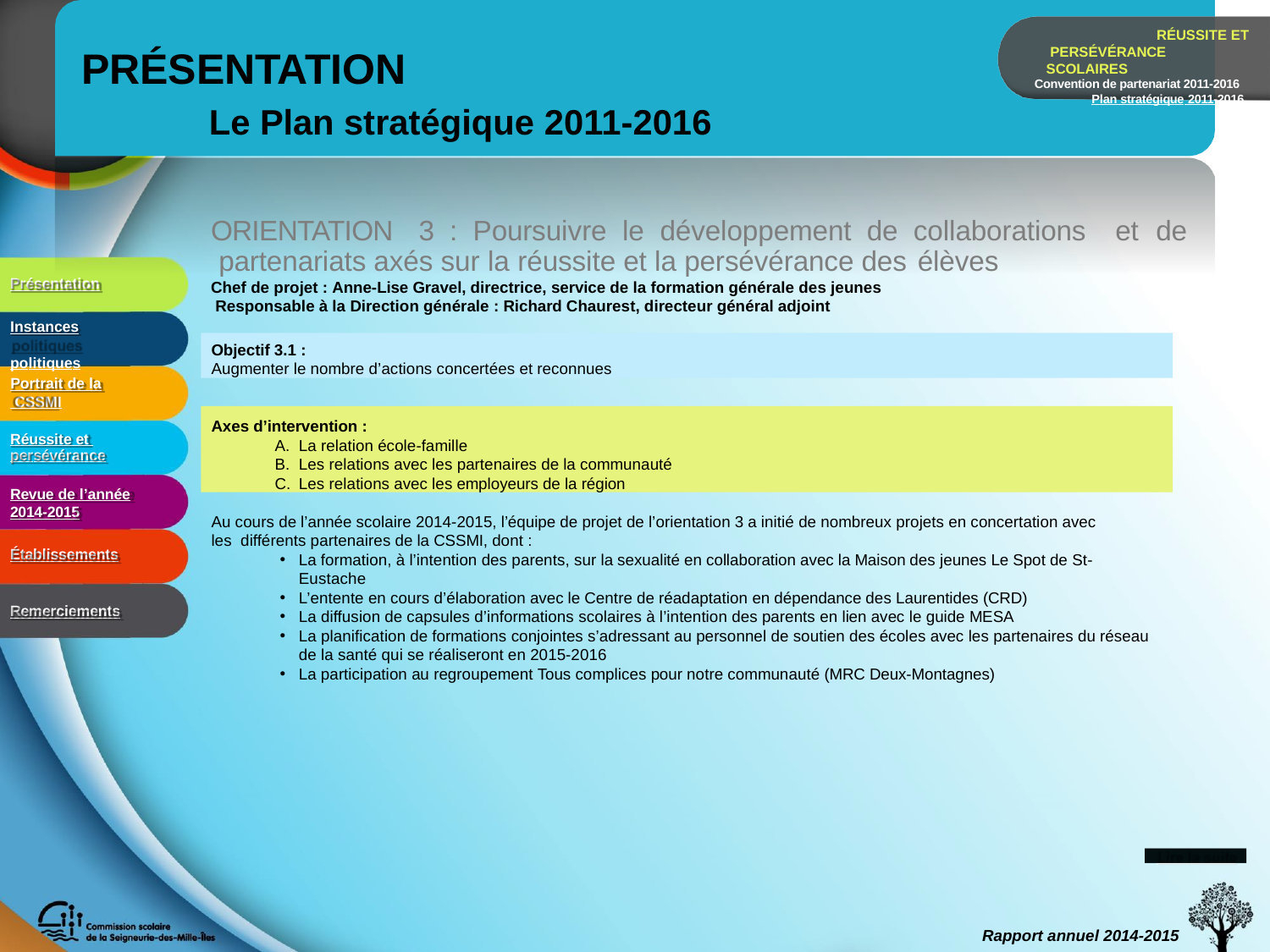

RÉUSSITE ET  PERSÉVÉRANCE SCOLAIRES
Convention de partenariat 2011-2016  Plan stratégique 2011-2016
# PRÉSENTATION
Le Plan stratégique 2011-2016

ORIENTATION	3  :  Poursuivre  le  développement  de  collaborations   et  de  partenariats axés sur la réussite et la persévérance des élèves
Chef de projet : Anne-Lise Gravel, directrice, service de la formation générale des jeunes  Responsable à la Direction générale : Richard Chaurest, directeur général adjoint

Présentation

Instances  politiques

Objectif 3.1 :
Augmenter le nombre d’actions concertées et reconnues

Portrait de la  CSSMI

Axes d’intervention :
La relation école-famille
Les relations avec les partenaires de la communauté
Les relations avec les employeurs de la région

Réussite et  persévérance

Revue de l’année
2014-2015

Au cours de l’année scolaire 2014-2015, l’équipe de projet de l’orientation 3 a initié de nombreux projets en concertation avec les  différents partenaires de la CSSMI, dont :

Établissements
La formation, à l’intention des parents, sur la sexualité en collaboration avec la Maison des jeunes Le Spot de St-Eustache
L’entente en cours d’élaboration avec le Centre de réadaptation en dépendance des Laurentides (CRD)
La diffusion de capsules d’informations scolaires à l’intention des parents en lien avec le guide MESA
La planification de formations conjointes s’adressant au personnel de soutien des écoles avec les partenaires du réseau
de la santé qui se réaliseront en 2015-2016
La participation au regroupement Tous complices pour notre communauté (MRC Deux-Montagnes)

Remerciements

Lire la suite
Rapport annuel 2014-2015